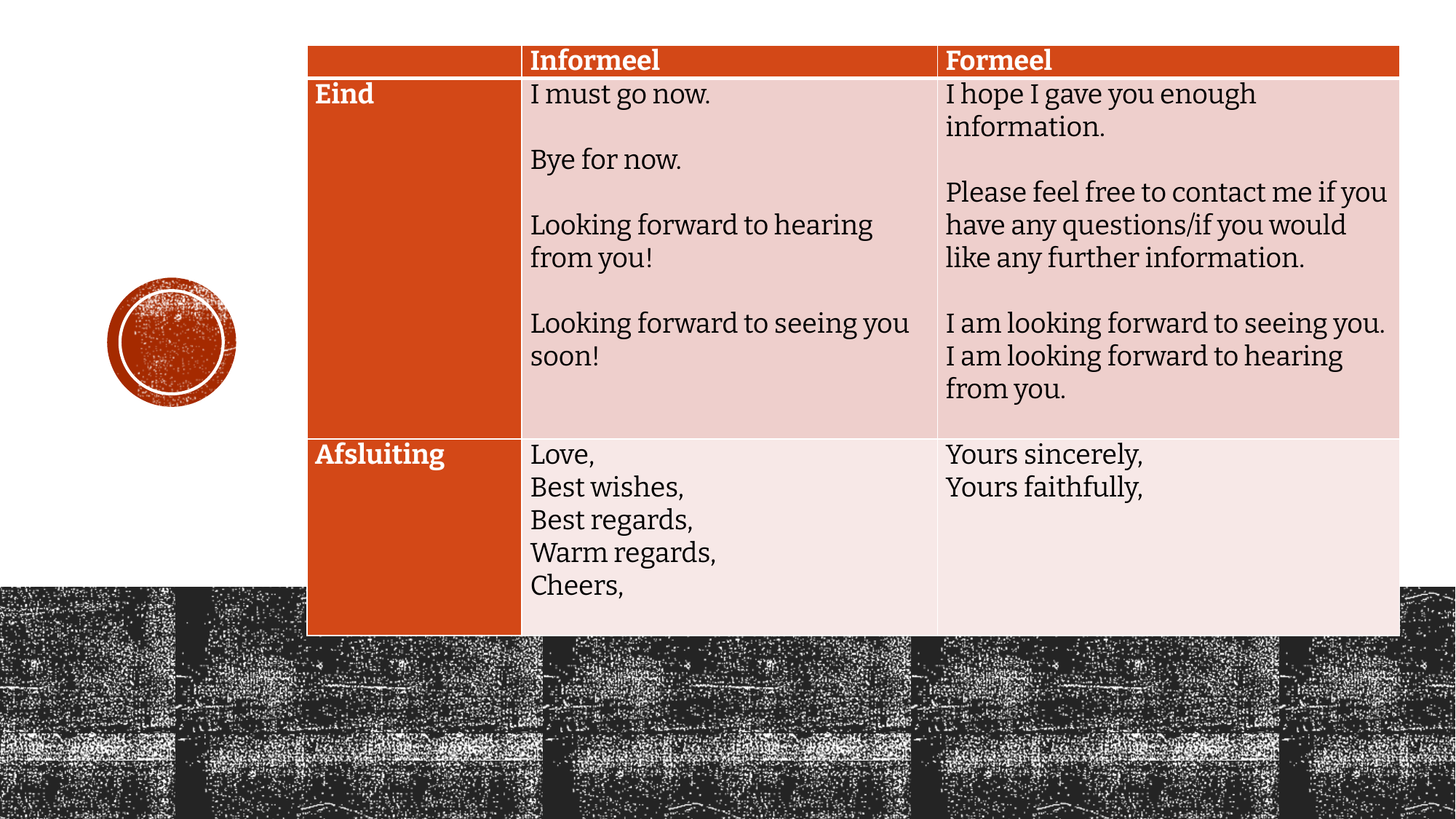

|  | Informeel | Formeel |
| --- | --- | --- |
| Eind | I must go now. Bye for now. Looking forward to hearing from you! Looking forward to seeing you soon! | I hope I gave you enough information. Please feel free to contact me if you have any questions/if you would like any further information. I am looking forward to seeing you. I am looking forward to hearing from you. |
| Afsluiting | Love, Best wishes, Best regards, Warm regards, Cheers, | Yours sincerely, Yours faithfully, |